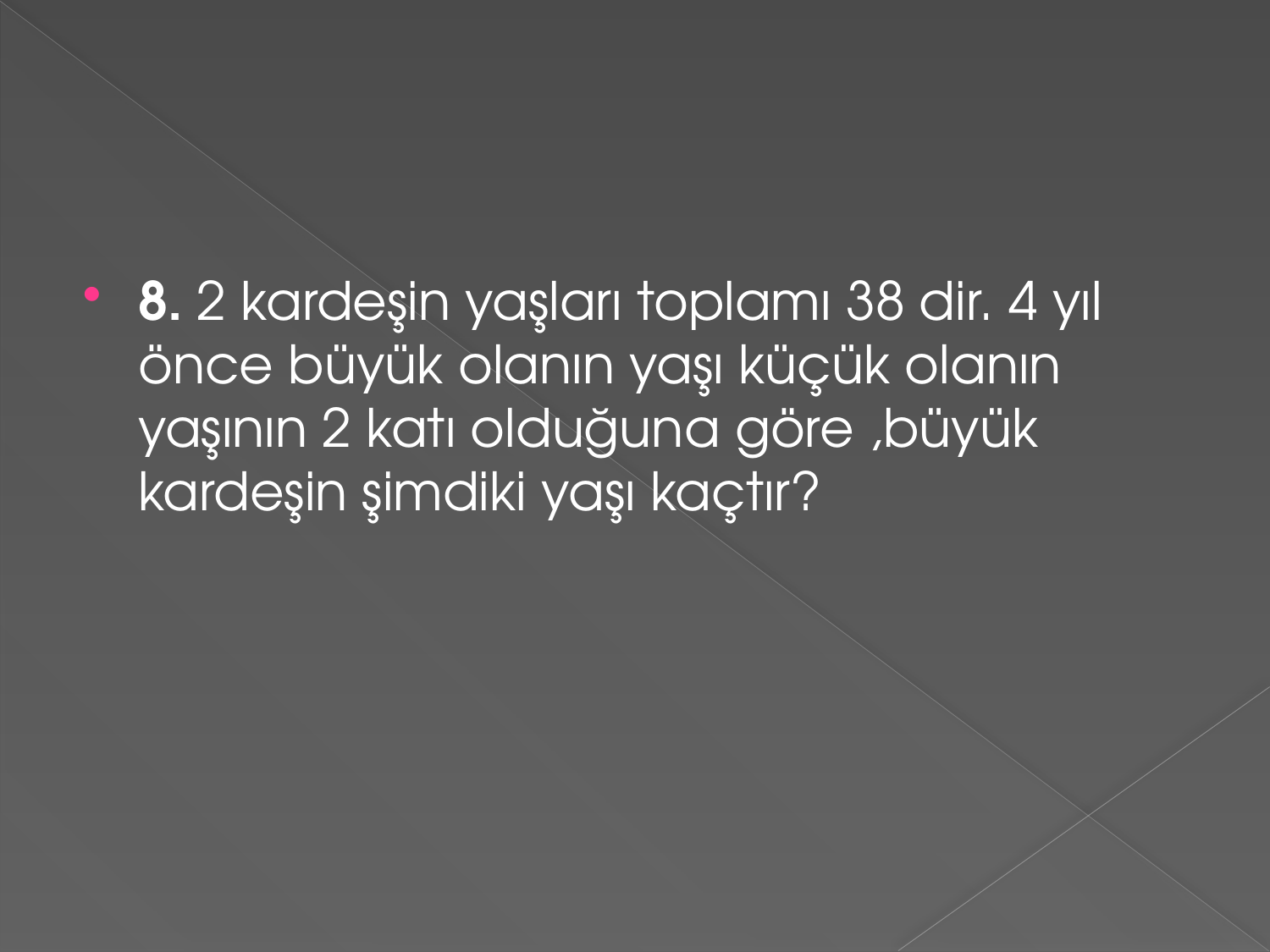

#
8. 2 kardeşin yaşları toplamı 38 dir. 4 yıl önce büyük olanın yaşı küçük olanın yaşının 2 katı olduğuna göre ,büyük kardeşin şimdiki yaşı kaçtır?